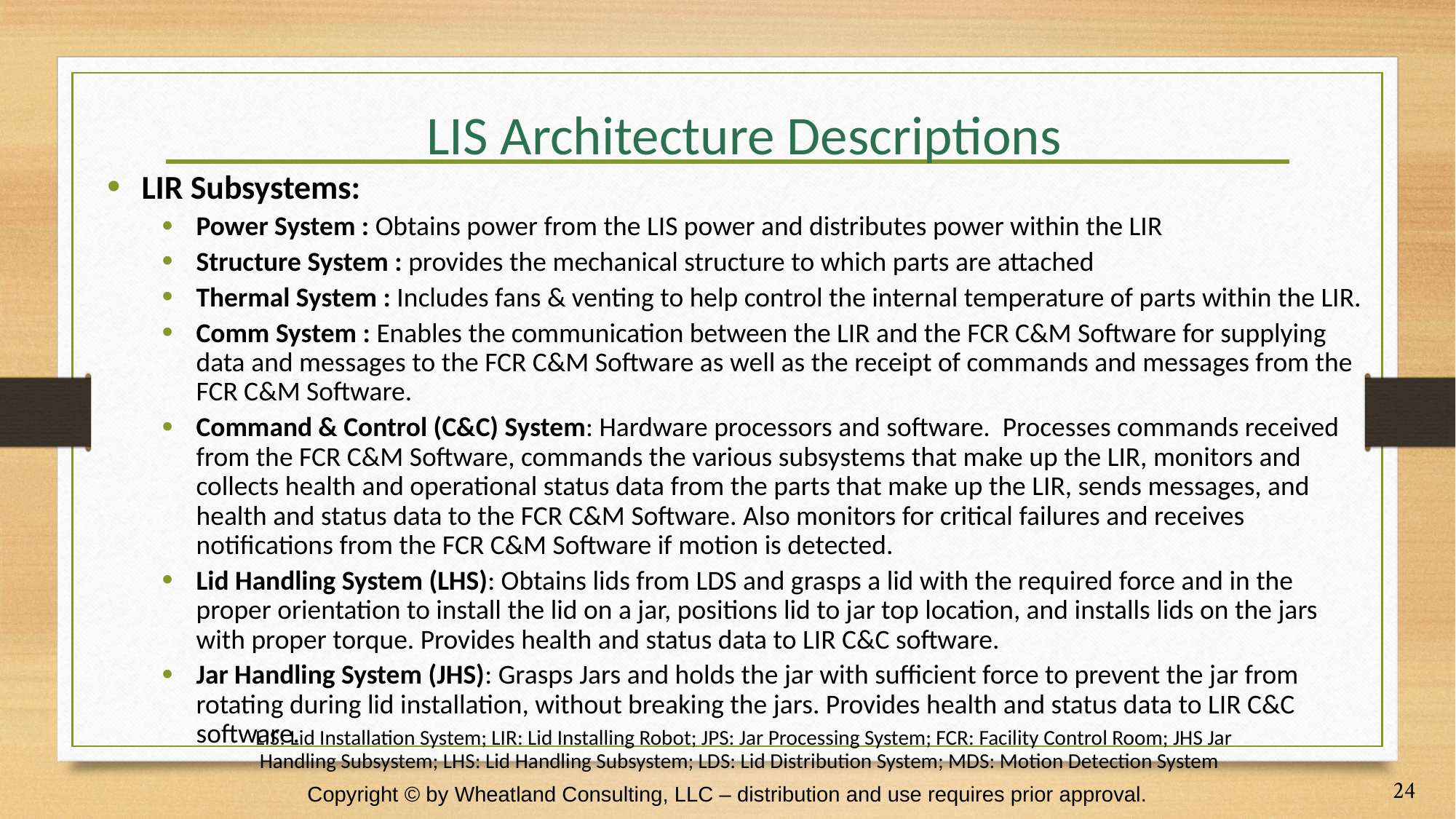

# LIS Architecture Descriptions
LIR Subsystems:
Power System : Obtains power from the LIS power and distributes power within the LIR
Structure System : provides the mechanical structure to which parts are attached
Thermal System : Includes fans & venting to help control the internal temperature of parts within the LIR.
Comm System : Enables the communication between the LIR and the FCR C&M Software for supplying data and messages to the FCR C&M Software as well as the receipt of commands and messages from the FCR C&M Software.
Command & Control (C&C) System: Hardware processors and software.  Processes commands received from the FCR C&M Software, commands the various subsystems that make up the LIR, monitors and collects health and operational status data from the parts that make up the LIR, sends messages, and health and status data to the FCR C&M Software. Also monitors for critical failures and receives notifications from the FCR C&M Software if motion is detected.
Lid Handling System (LHS): Obtains lids from LDS and grasps a lid with the required force and in the proper orientation to install the lid on a jar, positions lid to jar top location, and installs lids on the jars with proper torque. Provides health and status data to LIR C&C software.
Jar Handling System (JHS): Grasps Jars and holds the jar with sufficient force to prevent the jar from rotating during lid installation, without breaking the jars. Provides health and status data to LIR C&C software.
LIS: Lid Installation System; LIR: Lid Installing Robot; JPS: Jar Processing System; FCR: Facility Control Room; JHS Jar Handling Subsystem; LHS: Lid Handling Subsystem; LDS: Lid Distribution System; MDS: Motion Detection System
Copyright © by Wheatland Consulting, LLC – distribution and use requires prior approval.
24